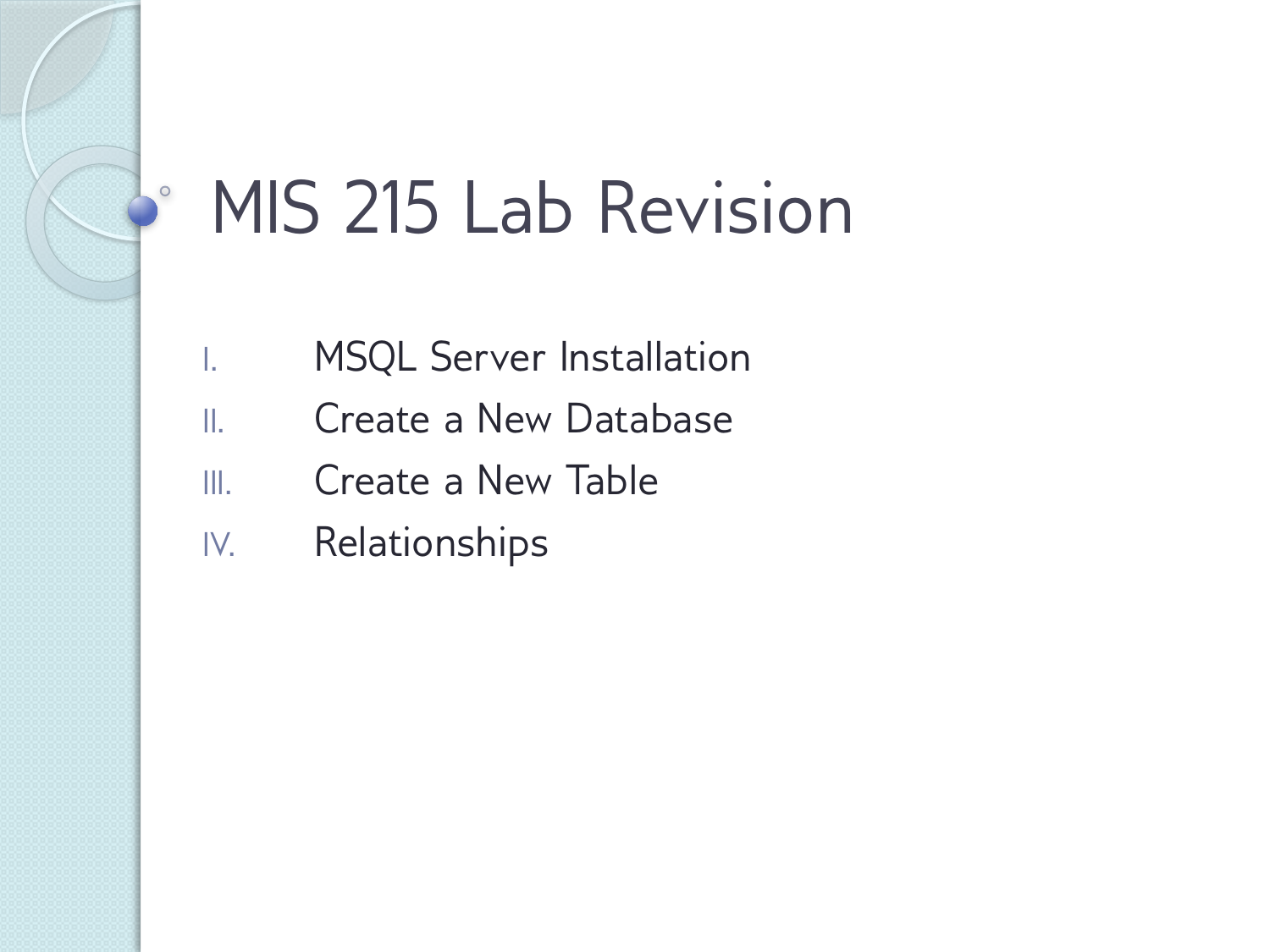

# MIS 215 Lab Revision
MSQL Server Installation
Create a New Database
Create a New Table
Relationships